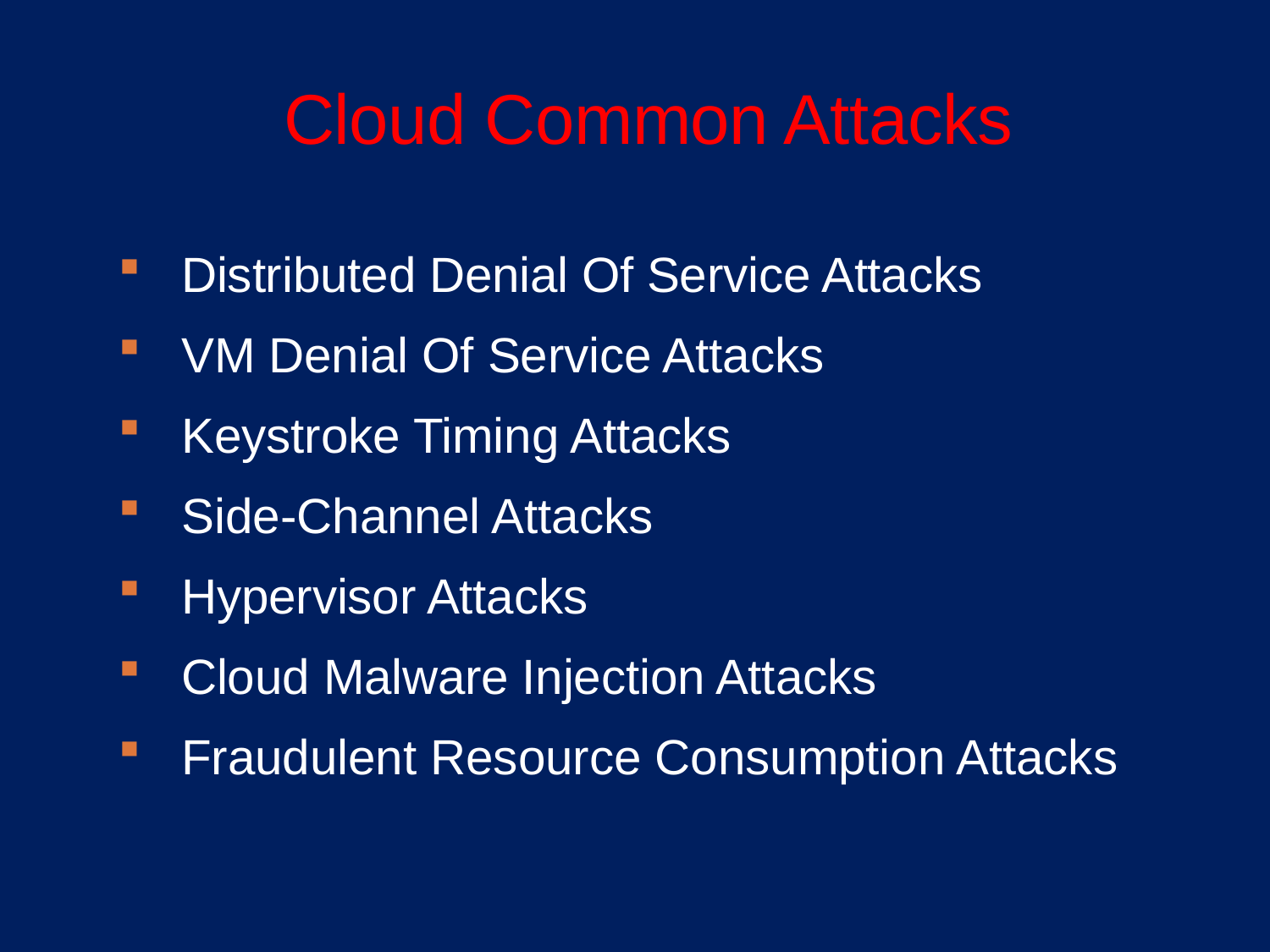

# Cloud Common Attacks
Distributed Denial Of Service Attacks
VM Denial Of Service Attacks
Keystroke Timing Attacks
Side-Channel Attacks
Hypervisor Attacks
Cloud Malware Injection Attacks
Fraudulent Resource Consumption Attacks